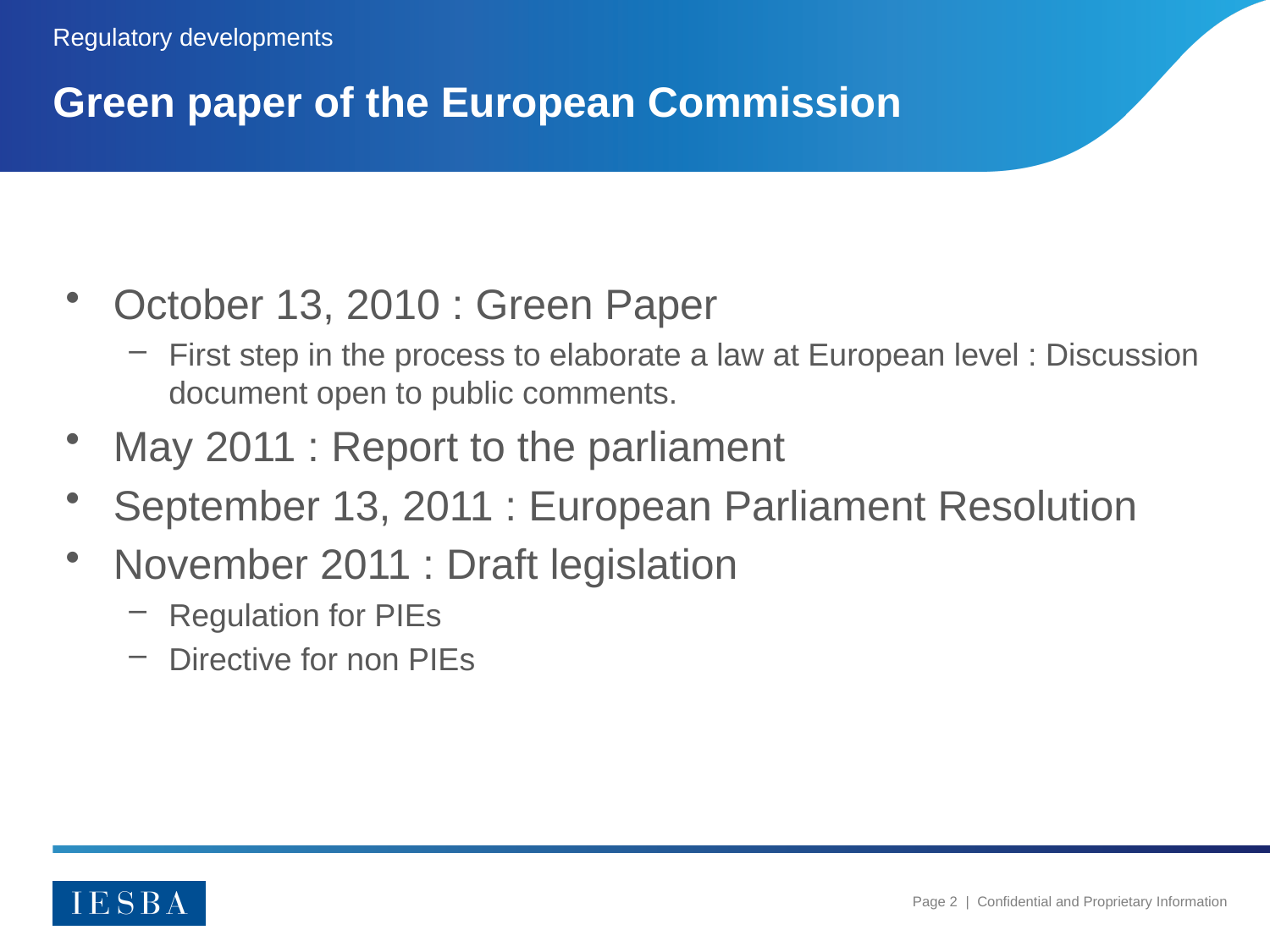

Regulatory developments

# Green paper of the European Commission

October 13, 2010 : Green Paper
First step in the process to elaborate a law at European level : Discussion document open to public comments.
May 2011 : Report to the parliament
September 13, 2011 : European Parliament Resolution
November 2011 : Draft legislation
Regulation for PIEs
Directive for non PIEs